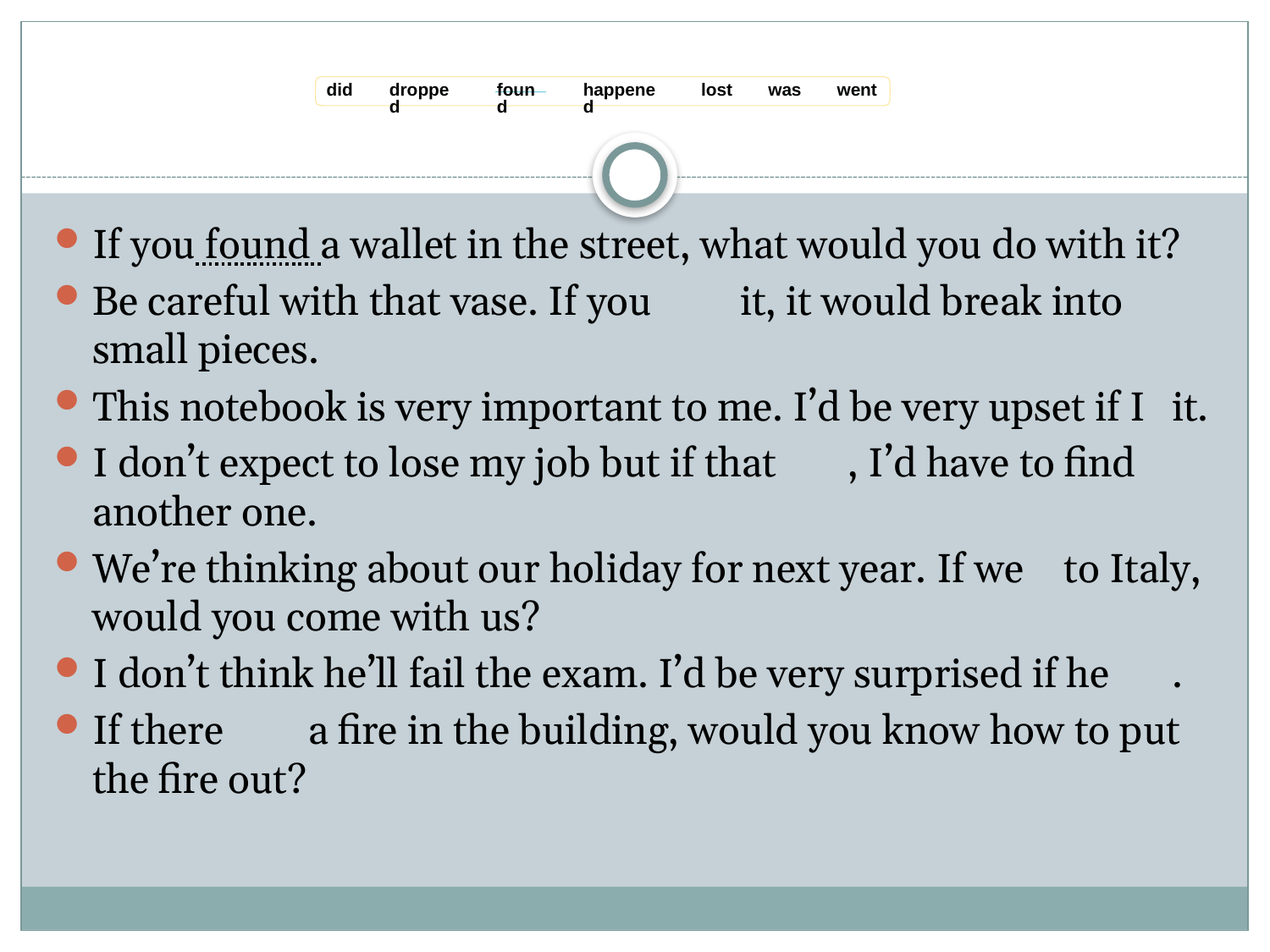

#

did
dropped
found
happened
lost
was
went

If you found a wallet in the street, what would you do with it?
Be careful with that vase. If you	it, it would break into small pieces.
This notebook is very important to me. I’d be very upset if I	it.
I don’t expect to lose my job but if that	, I’d have to find another one.
We’re thinking about our holiday for next year. If we	to Italy, would you come with us?
I don’t think he’ll fail the exam. I’d be very surprised if he	.
If there	a fire in the building, would you know how to put the fire out?